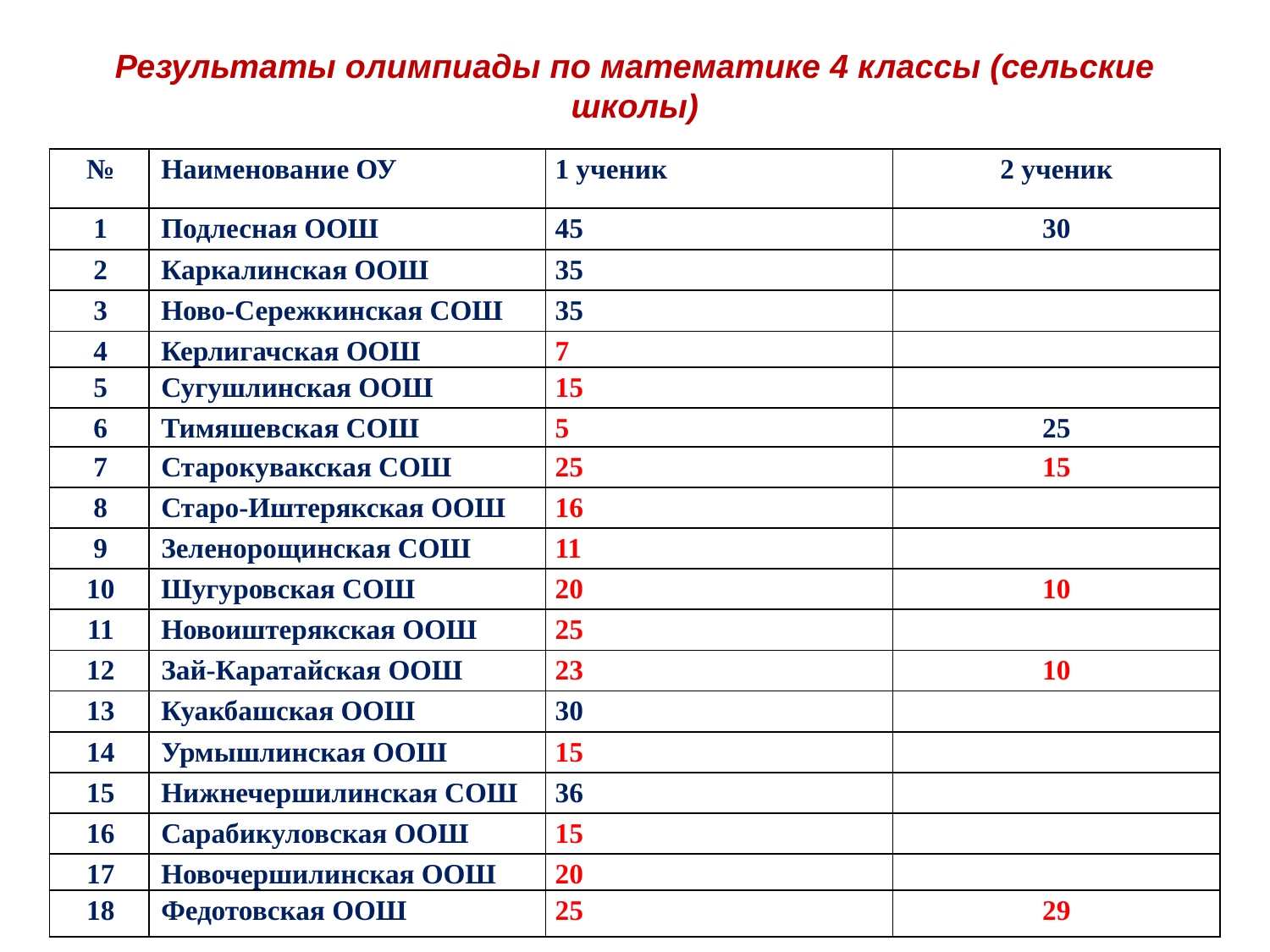

# Результаты олимпиады по математике 4 классы (сельские школы)
| № | Наименование ОУ | 1 ученик | 2 ученик |
| --- | --- | --- | --- |
| 1 | Подлесная ООШ | 45 | 30 |
| 2 | Каркалинская ООШ | 35 |  |
| 3 | Ново-Сережкинская СОШ | 35 |  |
| 4 | Керлигачская ООШ | 7 |  |
| 5 | Сугушлинская ООШ | 15 |  |
| 6 | Тимяшевская СОШ | 5 | 25 |
| 7 | Старокувакская СОШ | 25 | 15 |
| 8 | Старо-Иштерякская ООШ | 16 |  |
| 9 | Зеленорощинская СОШ | 11 |  |
| 10 | Шугуровская СОШ | 20 | 10 |
| 11 | Новоиштерякская ООШ | 25 |  |
| 12 | Зай-Каратайская ООШ | 23 | 10 |
| 13 | Куакбашская ООШ | 30 |  |
| 14 | Урмышлинская ООШ | 15 |  |
| 15 | Нижнечершилинская СОШ | 36 |  |
| 16 | Сарабикуловская ООШ | 15 |  |
| 17 | Новочершилинская ООШ | 20 |  |
| 18 | Федотовская ООШ | 25 | 29 |